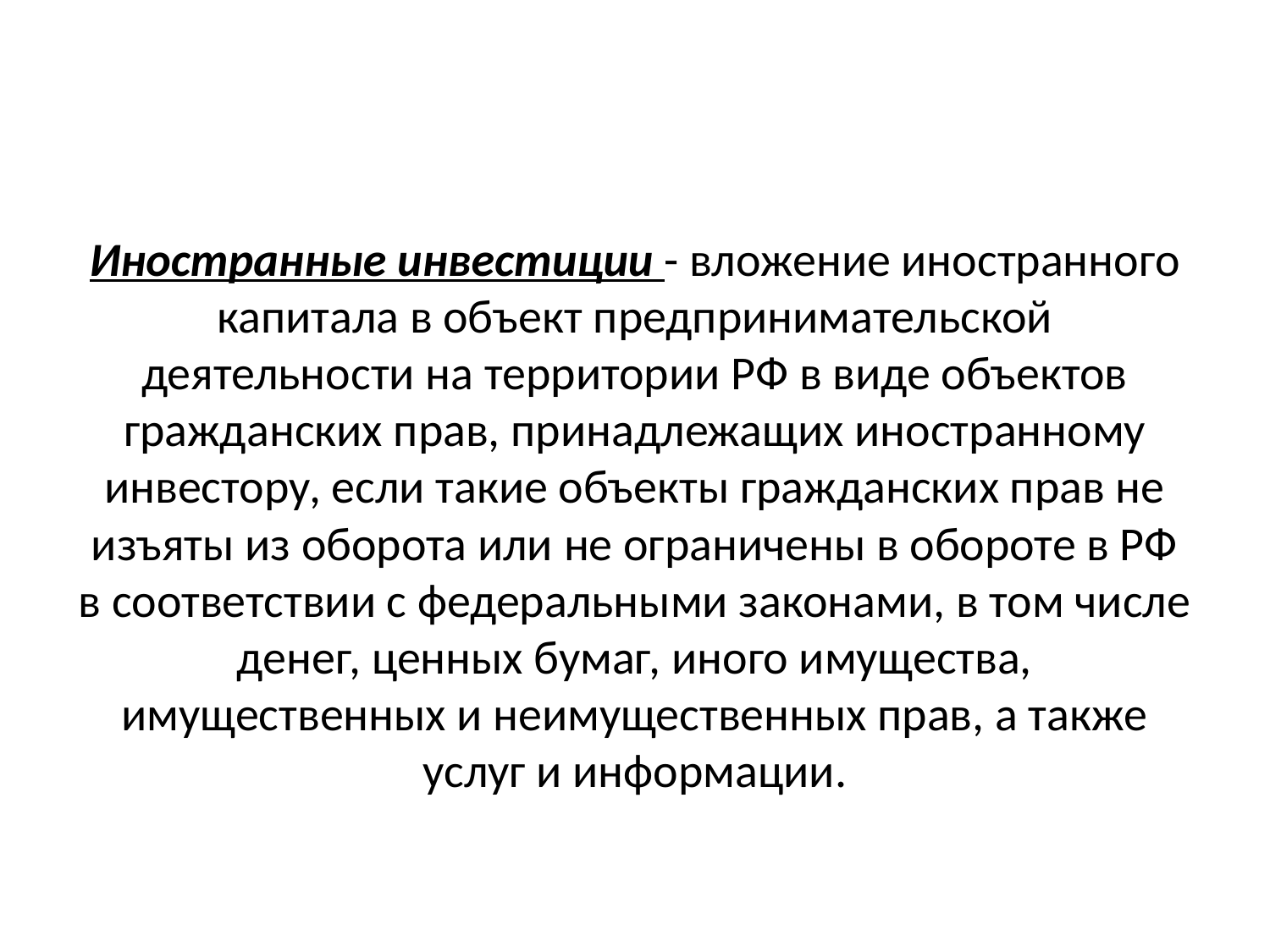

#
Иностранные инвестиции - вложение иностранного капитала в объект предпринимательской деятельности на территории РФ в виде объектов гражданских прав, принадлежащих иностранному инвестору, если такие объекты гражданских прав не изъяты из оборота или не ограничены в обороте в РФ в соответствии с федеральными законами, в том числе денег, ценных бумаг, иного имущества, имущественных и неимущественных прав, а также услуг и информации.